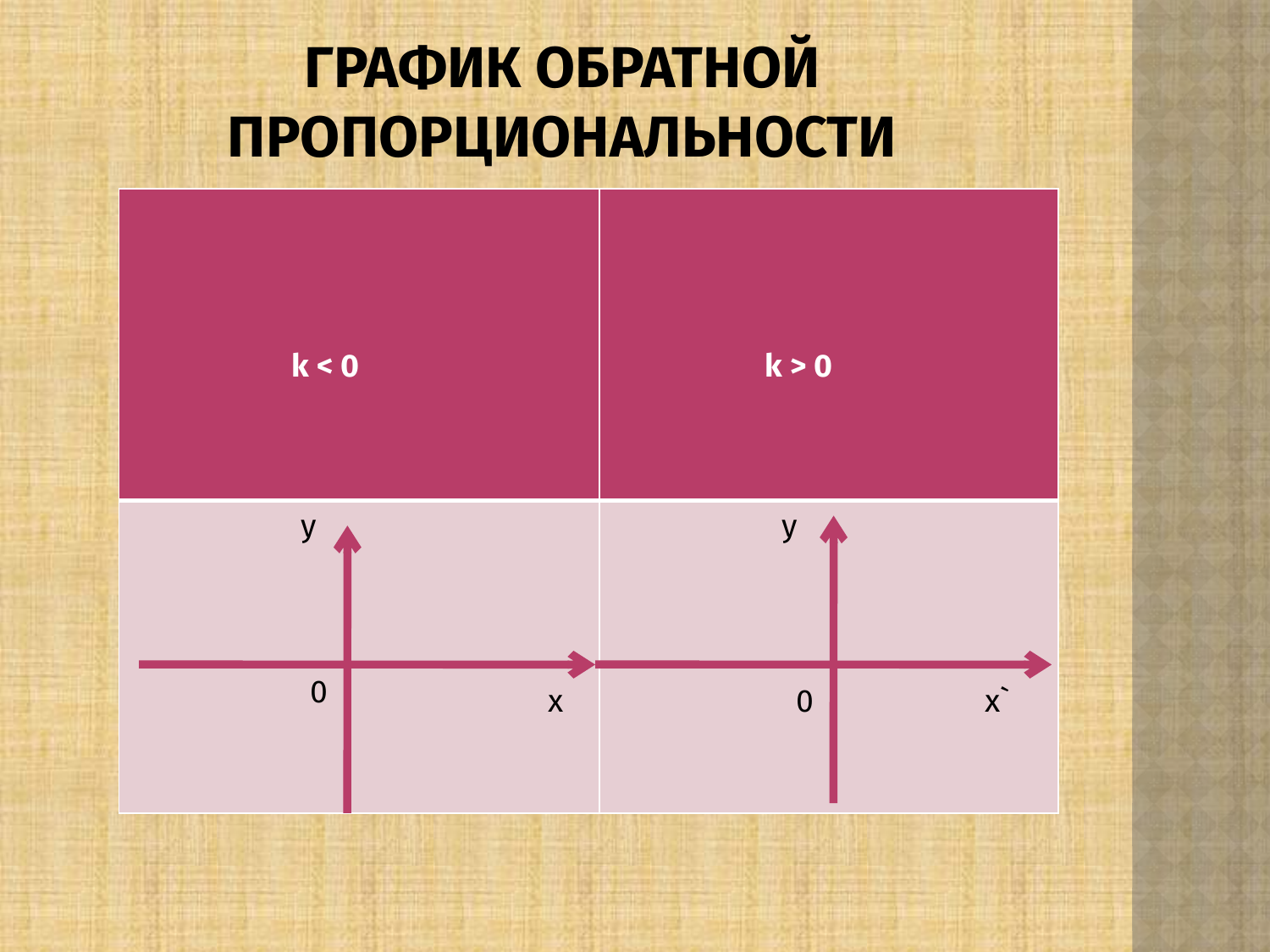

# График обратной пропорциональности
| k < 0 | k > 0 |
| --- | --- |
| у | у |

0
x

0
x`